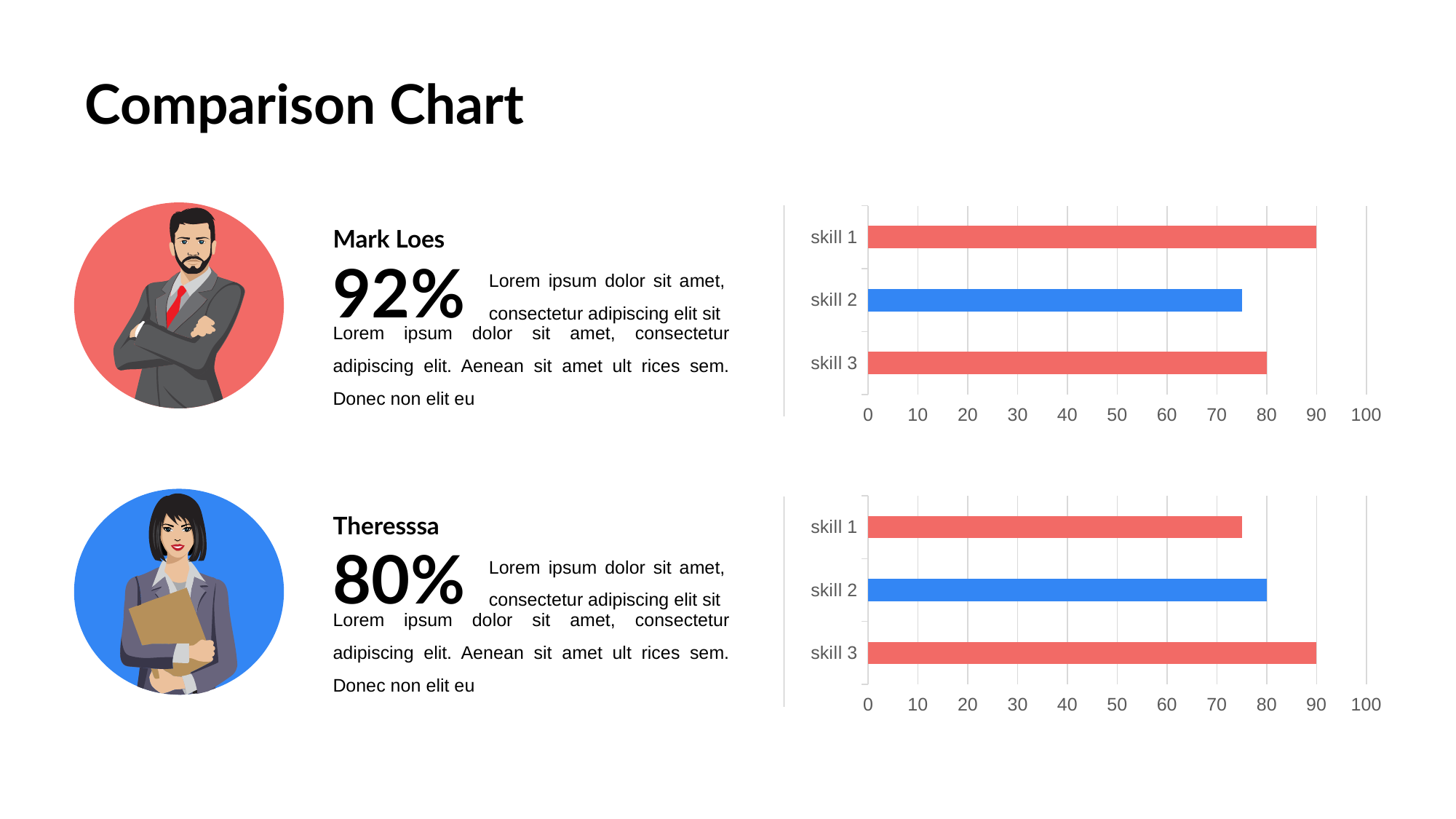

# Comparison Chart

### Chart

| Category | Series 1 |
|---|---|
| skill 3 | 80.0 |
| skill 2 | 75.0 |
| skill 1 | 90.0 |

Mark Loes
92%
Lorem ipsum dolor sit amet, consectetur adipiscing elit sit
Lorem ipsum dolor sit amet, consectetur adipiscing elit. Aenean sit amet ult rices sem. Donec non elit eu

### Chart

| Category | Series 1 |
|---|---|
| skill 3 | 90.0 |
| skill 2 | 80.0 |
| skill 1 | 75.0 |
Theresssa
80%
Lorem ipsum dolor sit amet, consectetur adipiscing elit sit
Lorem ipsum dolor sit amet, consectetur adipiscing elit. Aenean sit amet ult rices sem. Donec non elit eu